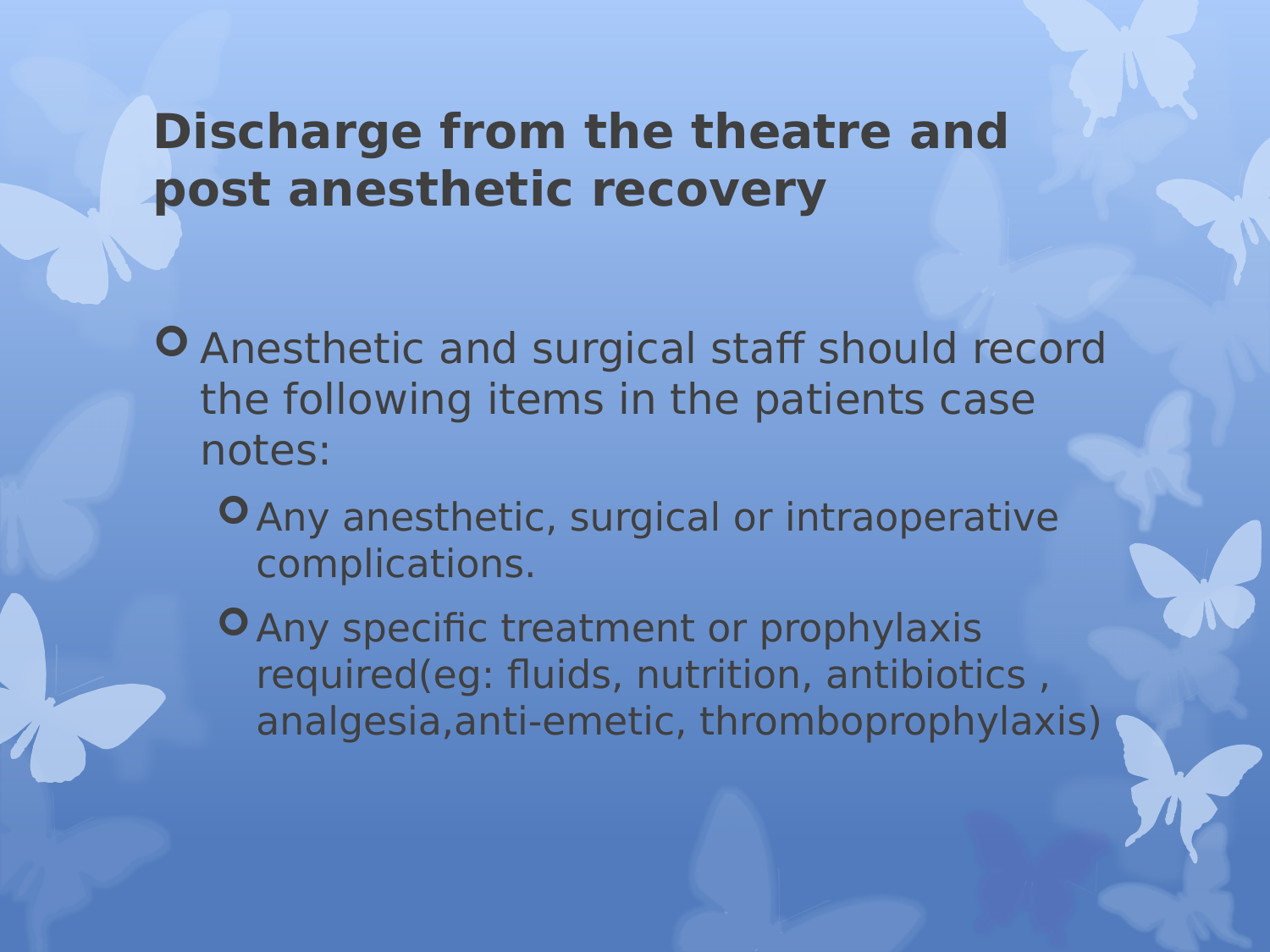

# Discharge from the theatre and post anesthetic recovery
Anesthetic and surgical staff should record the following items in the patients case notes:
Any anesthetic, surgical or intraoperative complications.
Any specific treatment or prophylaxis required(eg: fluids, nutrition, antibiotics , analgesia,anti-emetic, thromboprophylaxis)